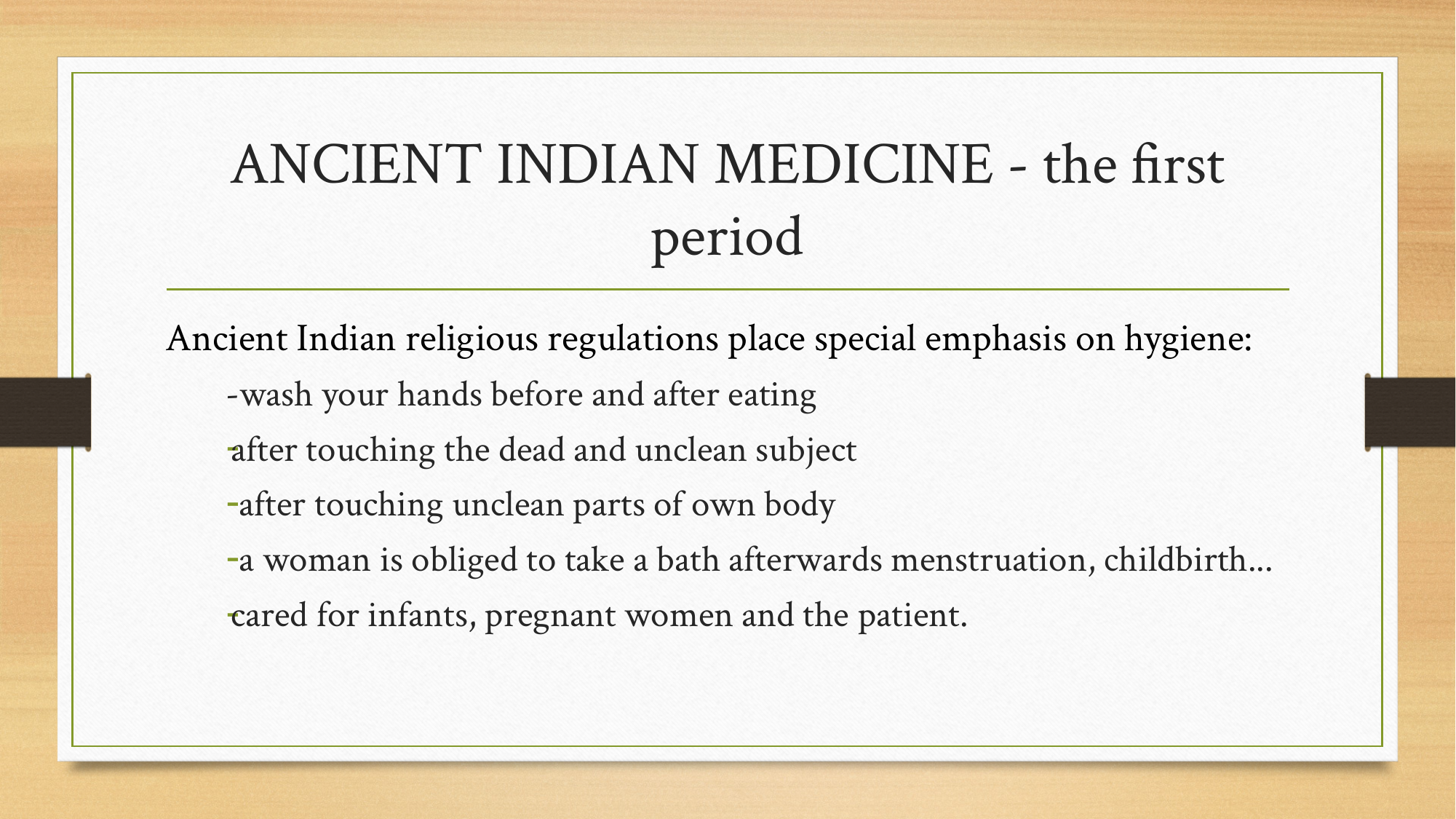

# ANCIENT INDIAN MEDICINE - the first period
Ancient Indian religious regulations place special emphasis on hygiene:
-wash your hands before and after eating
after touching the dead and unclean subject
 after touching unclean parts of own body
 a woman is obliged to take a bath afterwards menstruation, childbirth...
cared for infants, pregnant women and the patient.